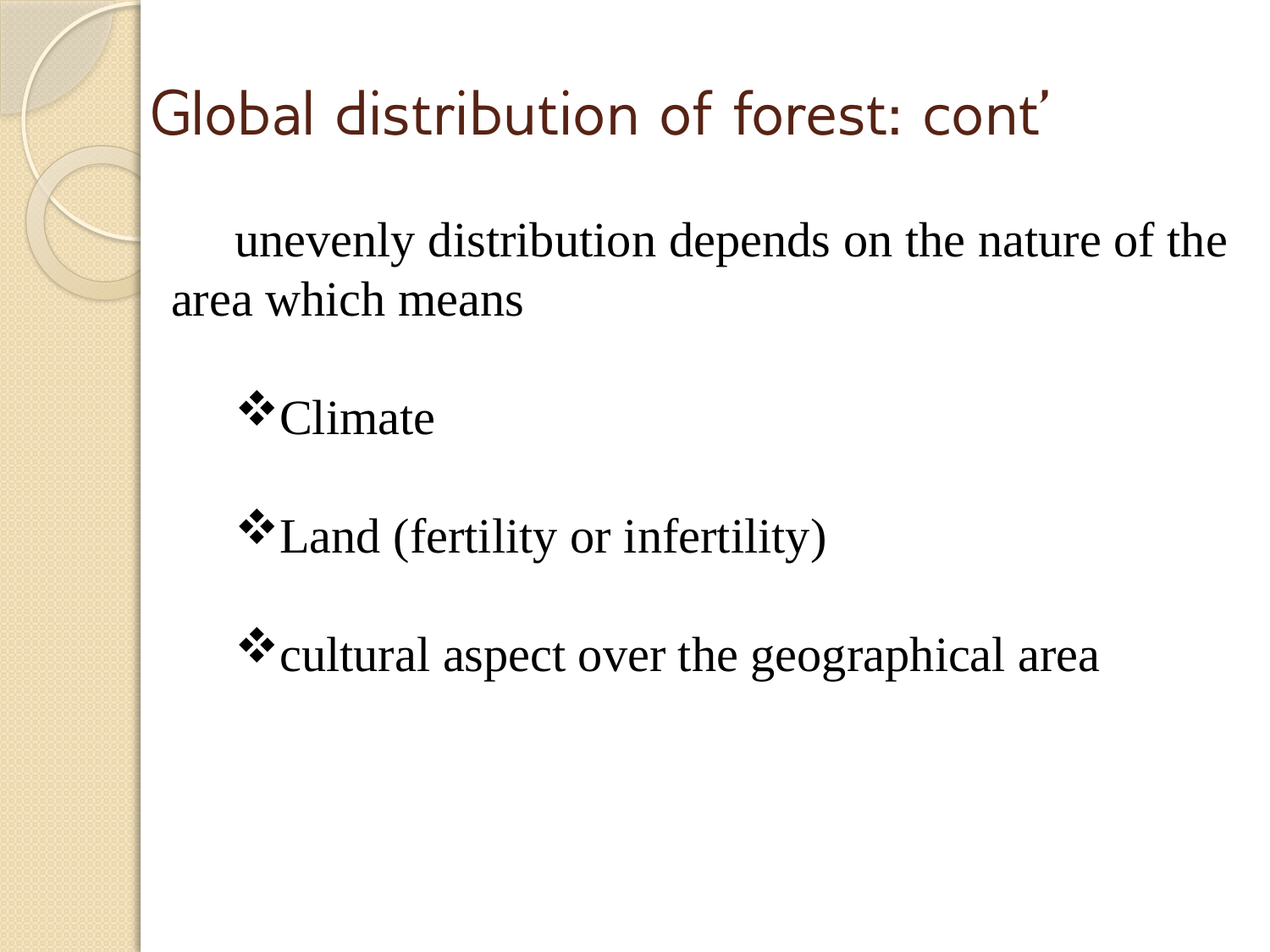

# Global distribution of forest: cont’
unevenly distribution depends on the nature of the area which means

Climate

Land (fertility or infertility)

cultural aspect over the geographical area